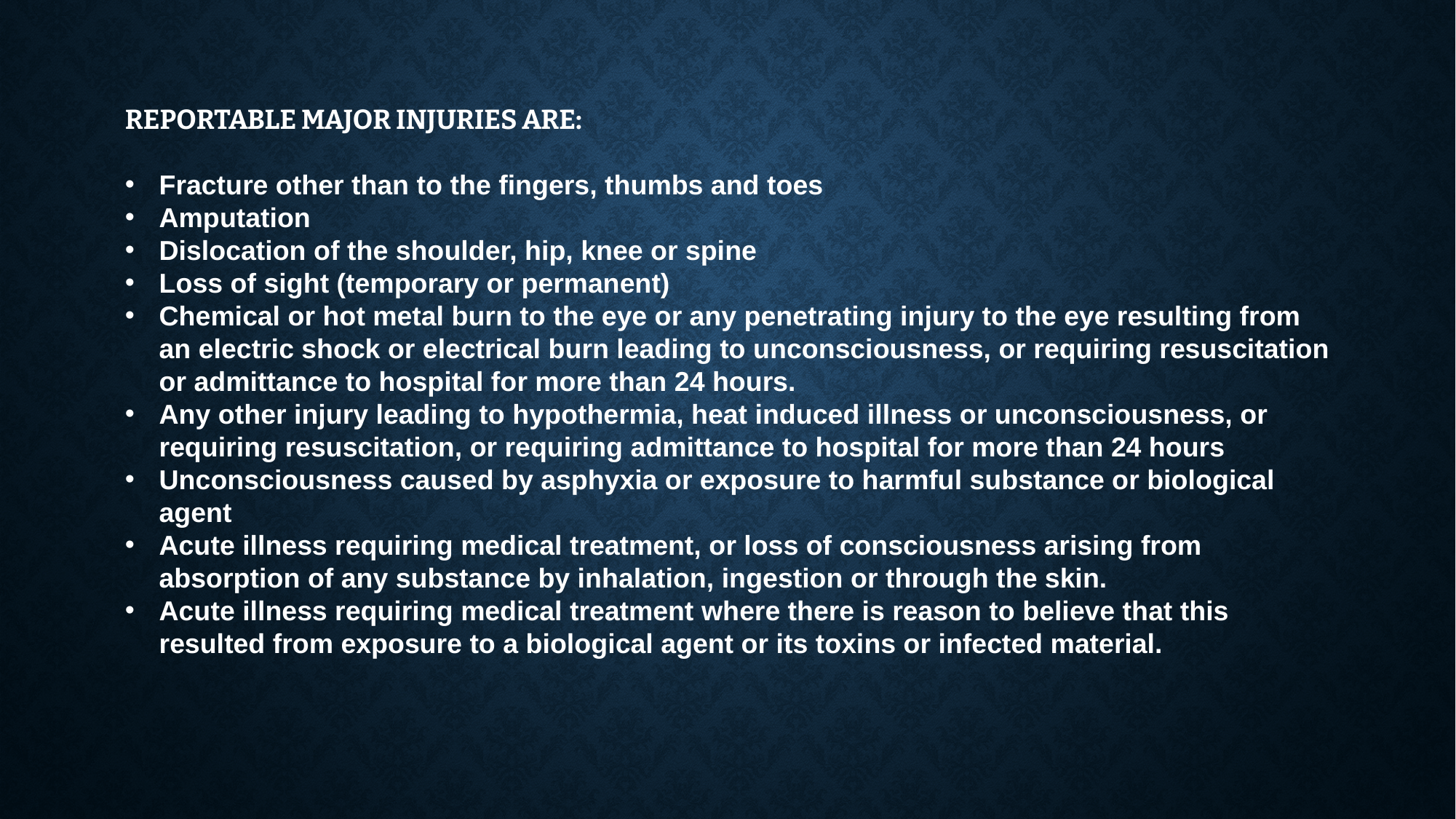

REPORTABLE MAJOR INJURIES ARE:

Fracture other than to the fingers, thumbs and toes
Amputation
Dislocation of the shoulder, hip, knee or spine
Loss of sight (temporary or permanent)
Chemical or hot metal burn to the eye or any penetrating injury to the eye resulting from an electric shock or electrical burn leading to unconsciousness, or requiring resuscitation or admittance to hospital for more than 24 hours.
Any other injury leading to hypothermia, heat induced illness or unconsciousness, or requiring resuscitation, or requiring admittance to hospital for more than 24 hours
Unconsciousness caused by asphyxia or exposure to harmful substance or biological agent
Acute illness requiring medical treatment, or loss of consciousness arising from absorption of any substance by inhalation, ingestion or through the skin.
Acute illness requiring medical treatment where there is reason to believe that this resulted from exposure to a biological agent or its toxins or infected material.